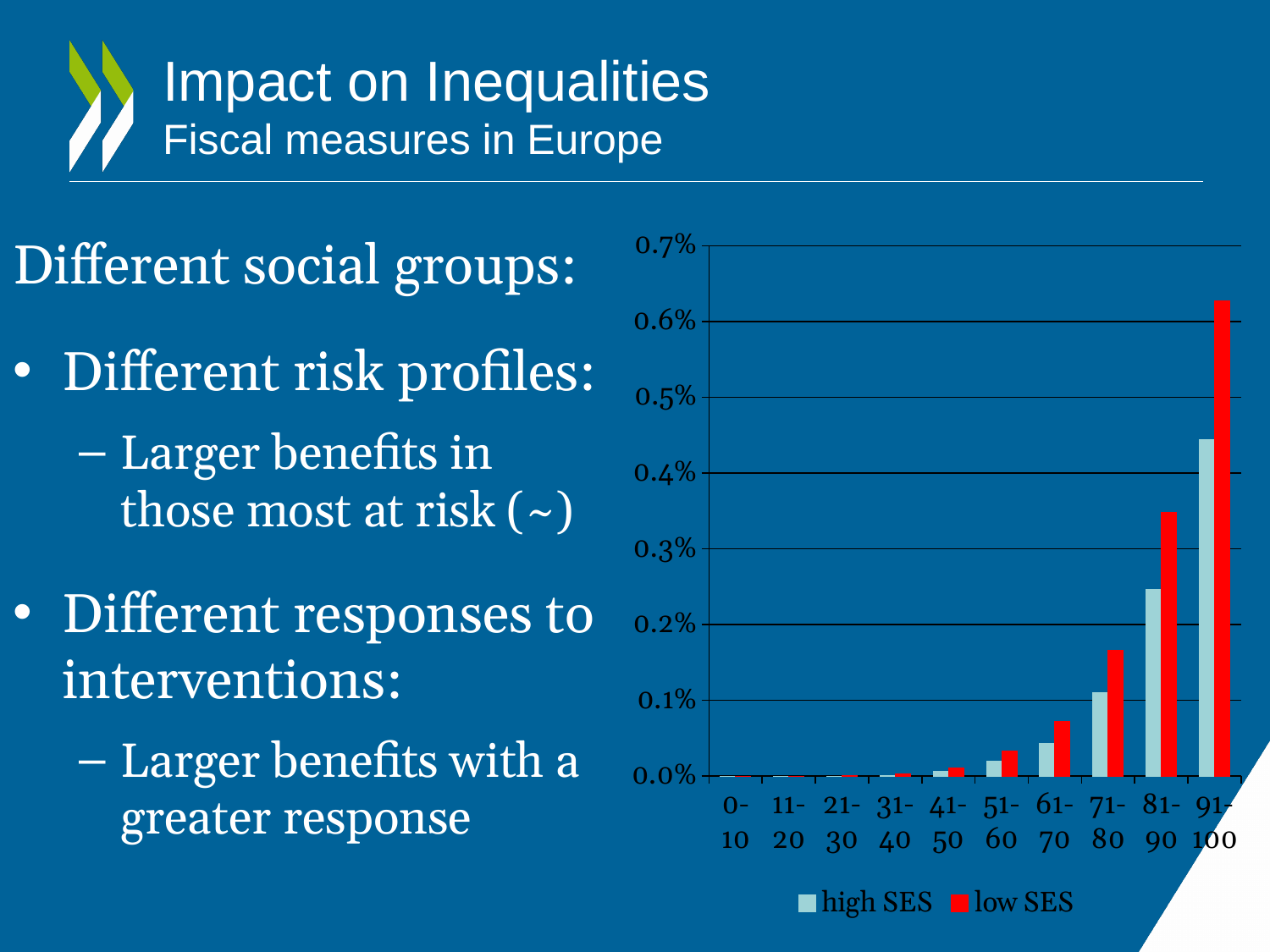

# Impact on Inequalities Fiscal measures in Europe

### Chart

| Category | high SES | low SES |
|---|---|---|
| 0-10 | 3.225135364469371e-16 | 1.4361486766586433e-16 |
| 11-20 | 1.2948550223725872e-09 | 1.3832705305786572e-07 |
| 21-30 | 1.71805679998837e-06 | 3.400629345465657e-06 |
| 31-40 | 1.0334061252263598e-05 | 2.5705920885958728e-05 |
| 41-50 | 6.356020504468783e-05 | 0.00011337706533600167 |
| 51-60 | 0.00020019254365737966 | 0.00033574298667902536 |
| 61-70 | 0.00042871160252414117 | 0.0007172121931379444 |
| 71-80 | 0.001098619316086166 | 0.0016608811499384181 |
| 81-90 | 0.0024659317417775883 | 0.00347722090815598 |
| 91-100 | 0.004441054122631262 | 0.006277212749180088 |
Different social groups:
Different risk profiles:
Larger benefits in those most at risk (~)
Different responses to interventions:
Larger benefits with a greater response